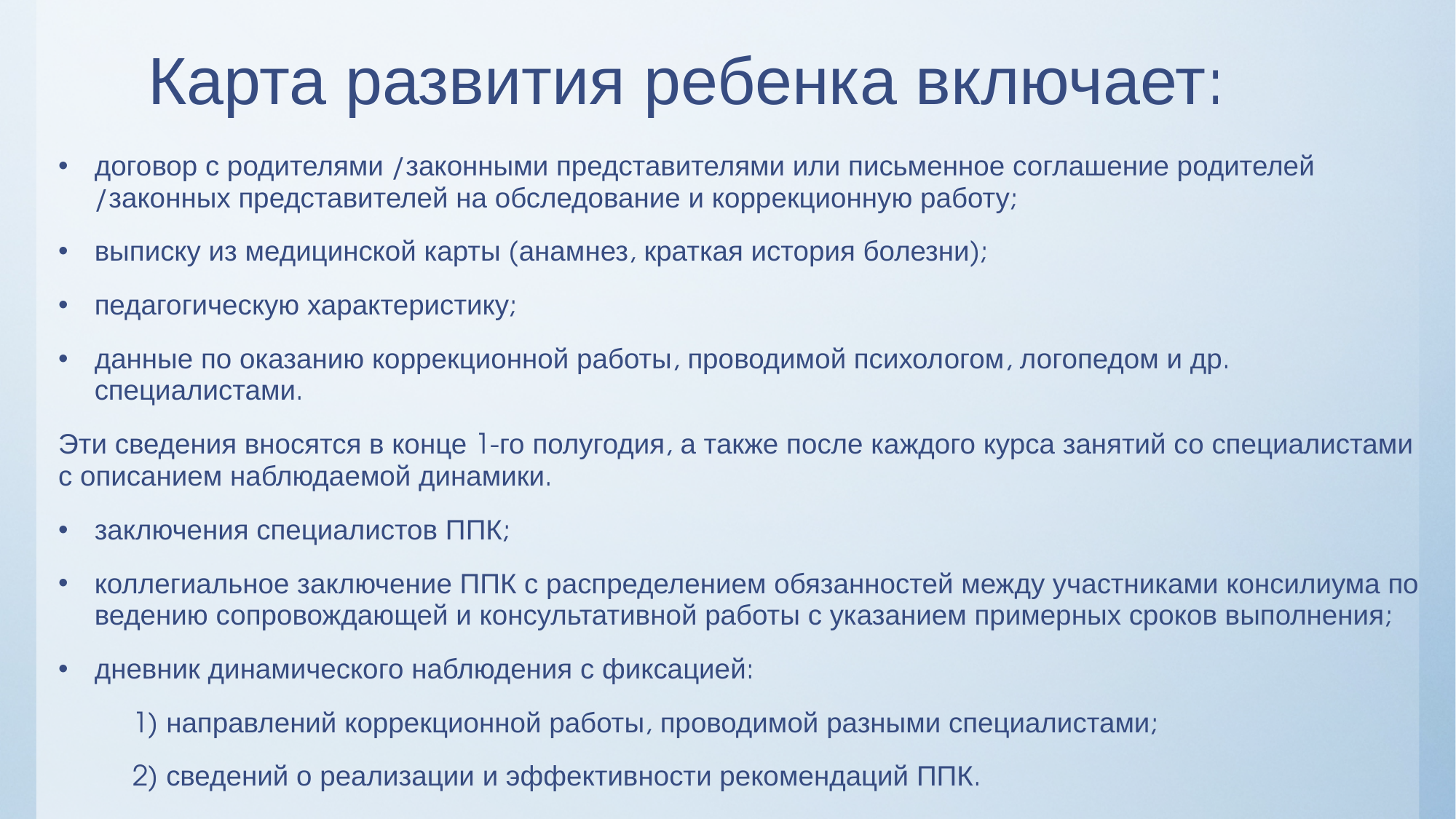

# Карта развития ребенка включает:
договор с родителями /законными представителями или письменное соглашение родителей /законных представителей на обследование и коррекционную работу;
выписку из медицинской карты (анамнез, краткая история болезни);
педагогическую характеристику;
данные по оказанию коррекционной работы, проводимой психологом, логопедом и др. специалистами.
Эти сведения вносятся в конце 1-го полугодия, а также после каждого курса занятий со специалистами с описанием наблюдаемой динамики.
заключения специалистов ППК;
коллегиальное заключение ППК с распределением обязанностей между участниками консилиума по ведению сопровождающей и консультативной работы с указанием примерных сроков выполнения;
дневник динамического наблюдения с фиксацией:
1) направлений коррекционной работы, проводимой разными специалистами;
2) сведений о реализации и эффективности рекомендаций ППК.